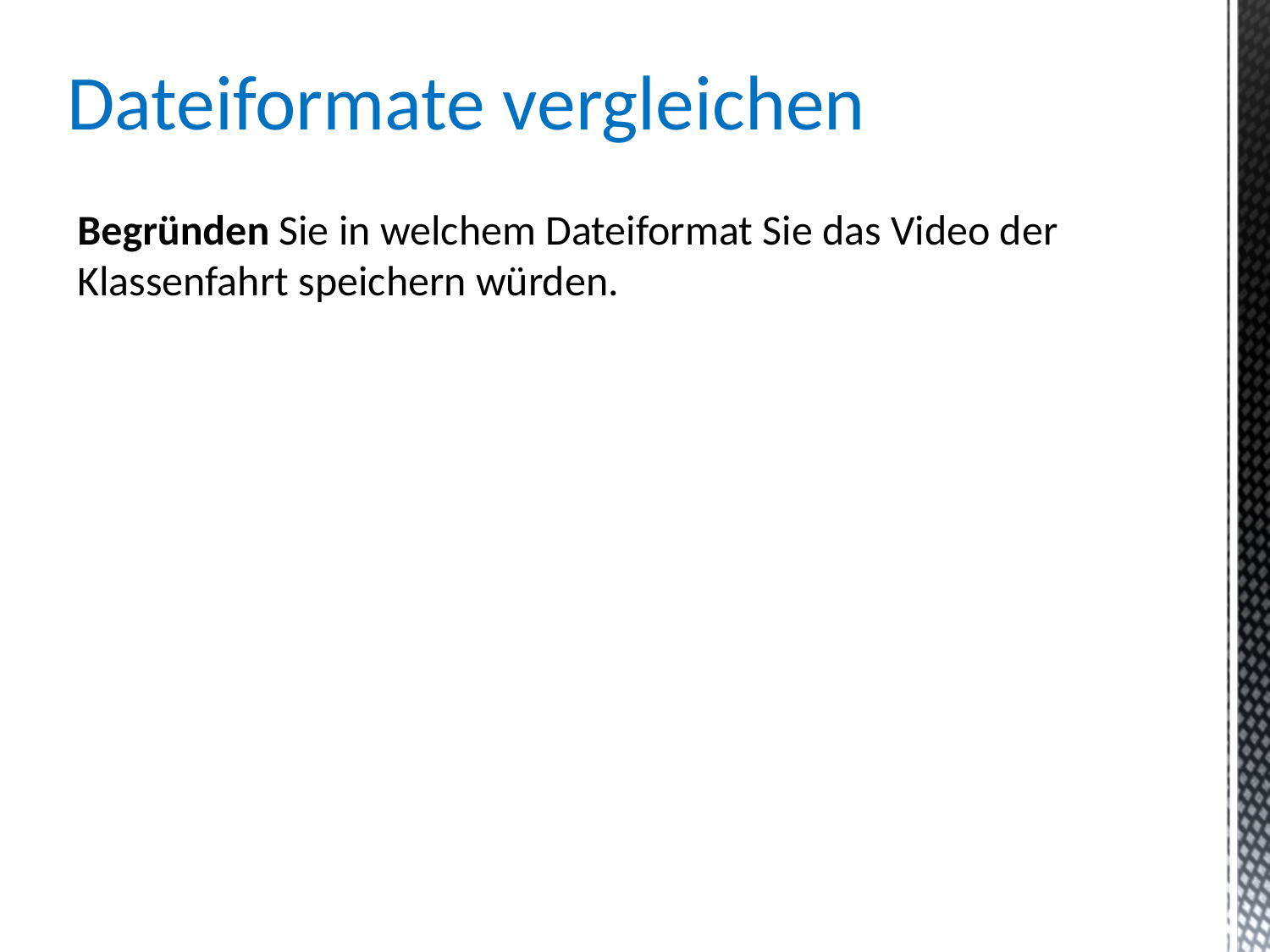

Dateiformate vergleichen
Begründen Sie in welchem Dateiformat Sie das Video der Klassenfahrt speichern würden.